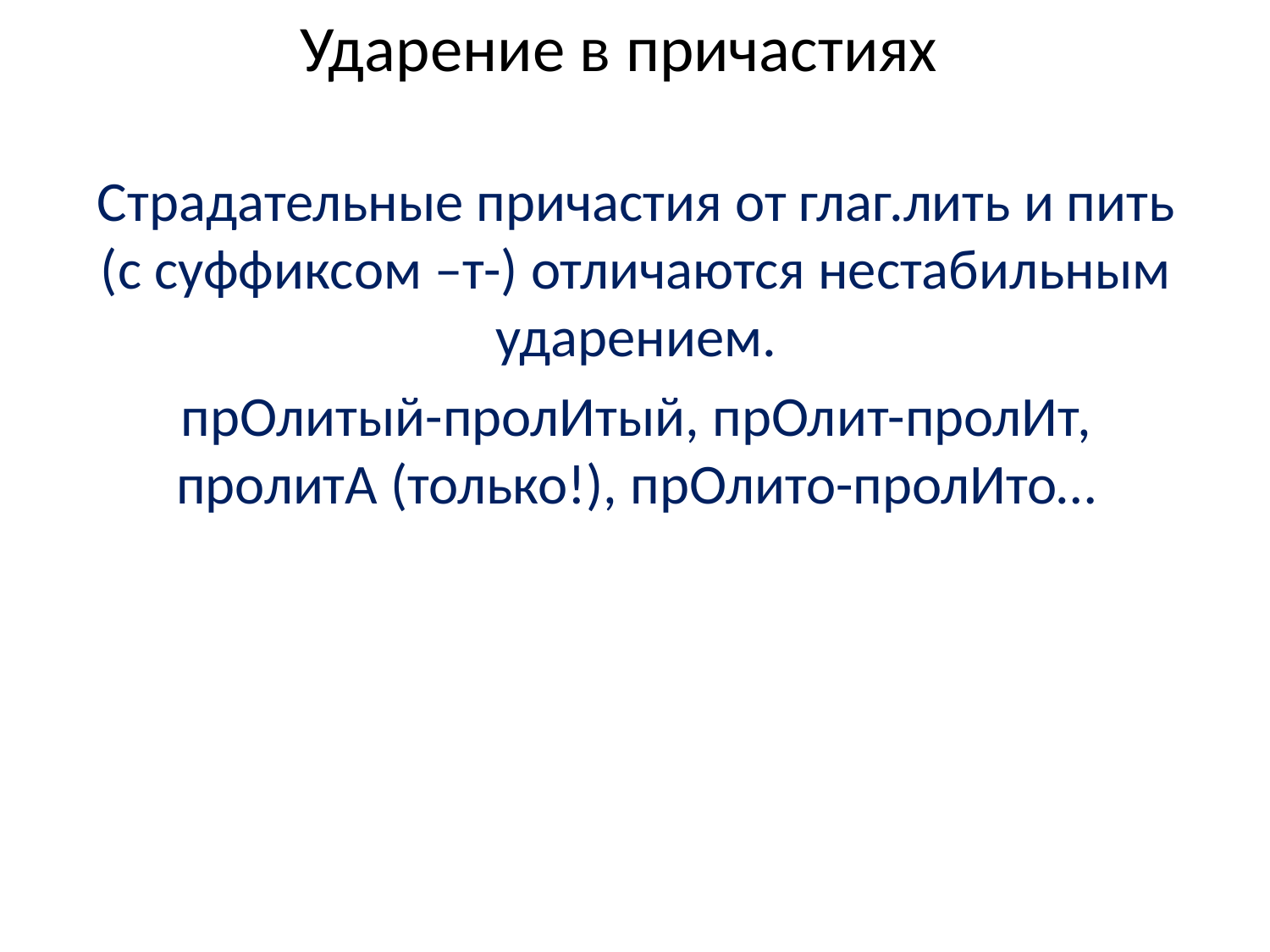

# Ударение в причастиях
Страдательные причастия от глаг.лить и пить (с суффиксом –т-) отличаются нестабильным ударением.
прОлитый-пролИтый, прОлит-пролИт, пролитА (только!), прОлито-пролИто…